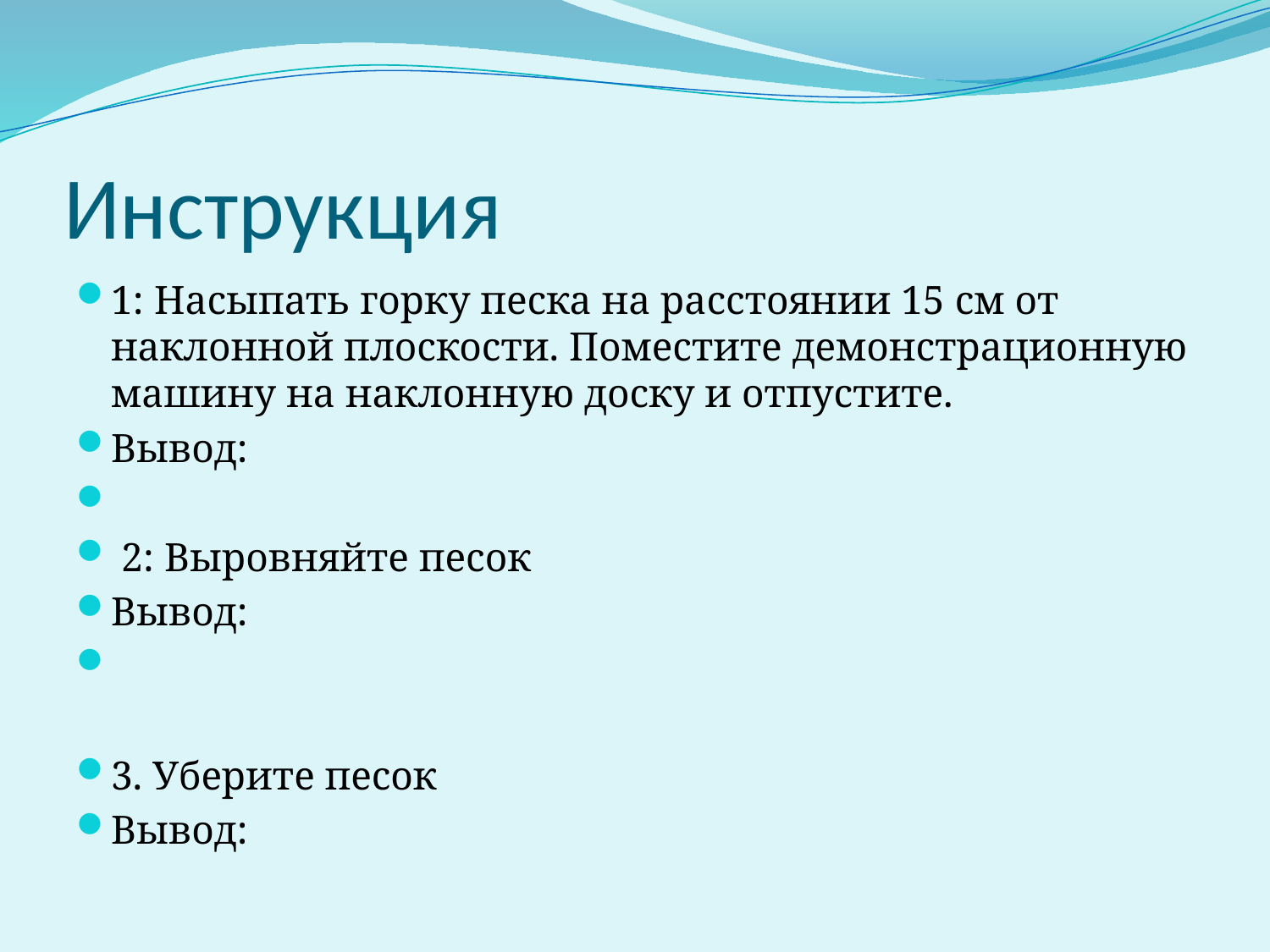

# Инструкция
1: Насыпать горку песка на расстоянии 15 см от наклонной плоскости. Поместите демонстрационную машину на наклонную доску и отпустите.
Вывод:

 2: Выровняйте песок
Вывод:

3. Уберите песок
Вывод: